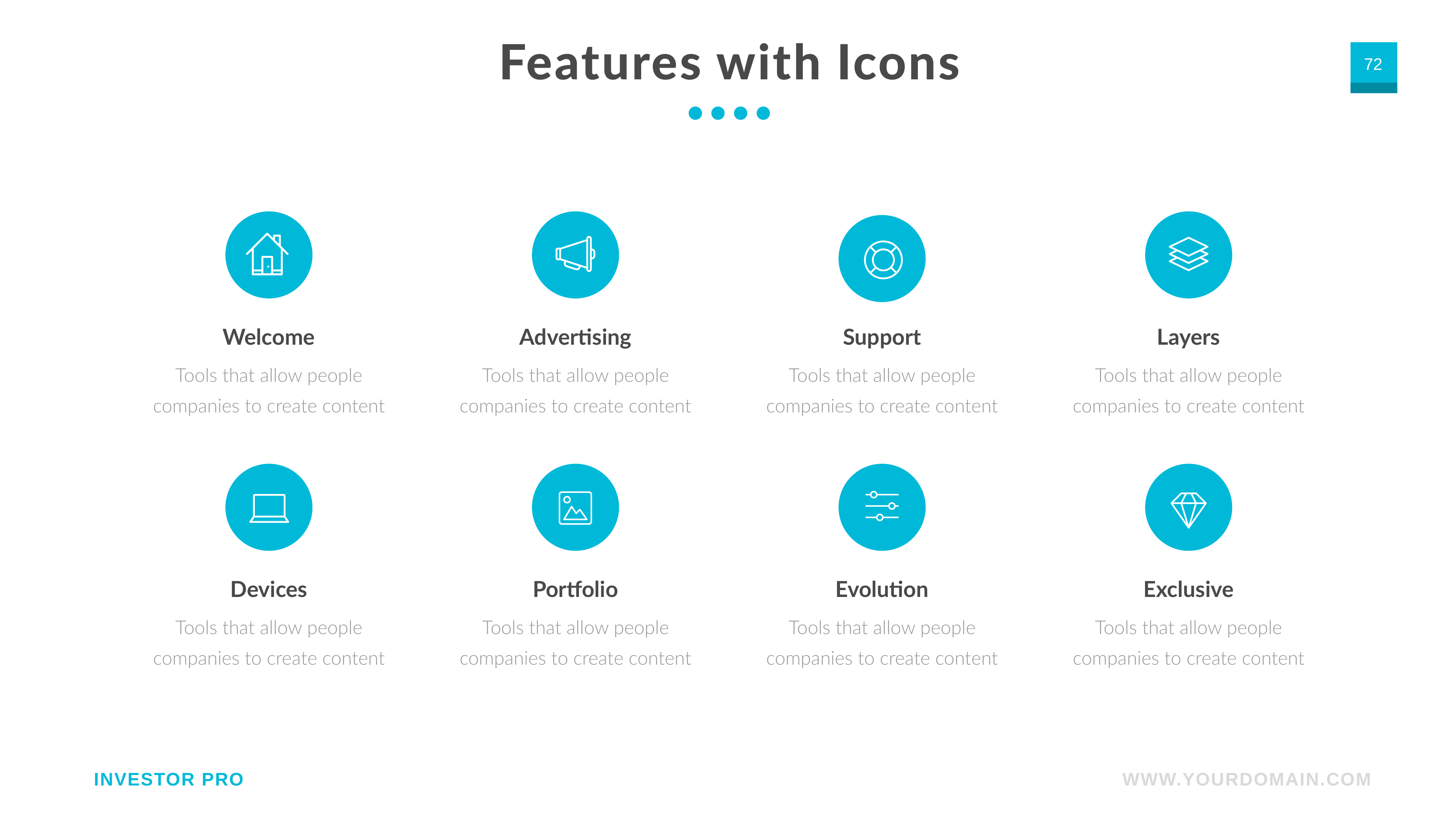

Features with Icons

Welcome
Advertising
Support
Layers
Tools that allow people companies to create content
Tools that allow people companies to create content
Tools that allow people companies to create content
Tools that allow people companies to create content

Devices
Portfolio
Evolution
Exclusive
Tools that allow people companies to create content
Tools that allow people companies to create content
Tools that allow people companies to create content
Tools that allow people companies to create content